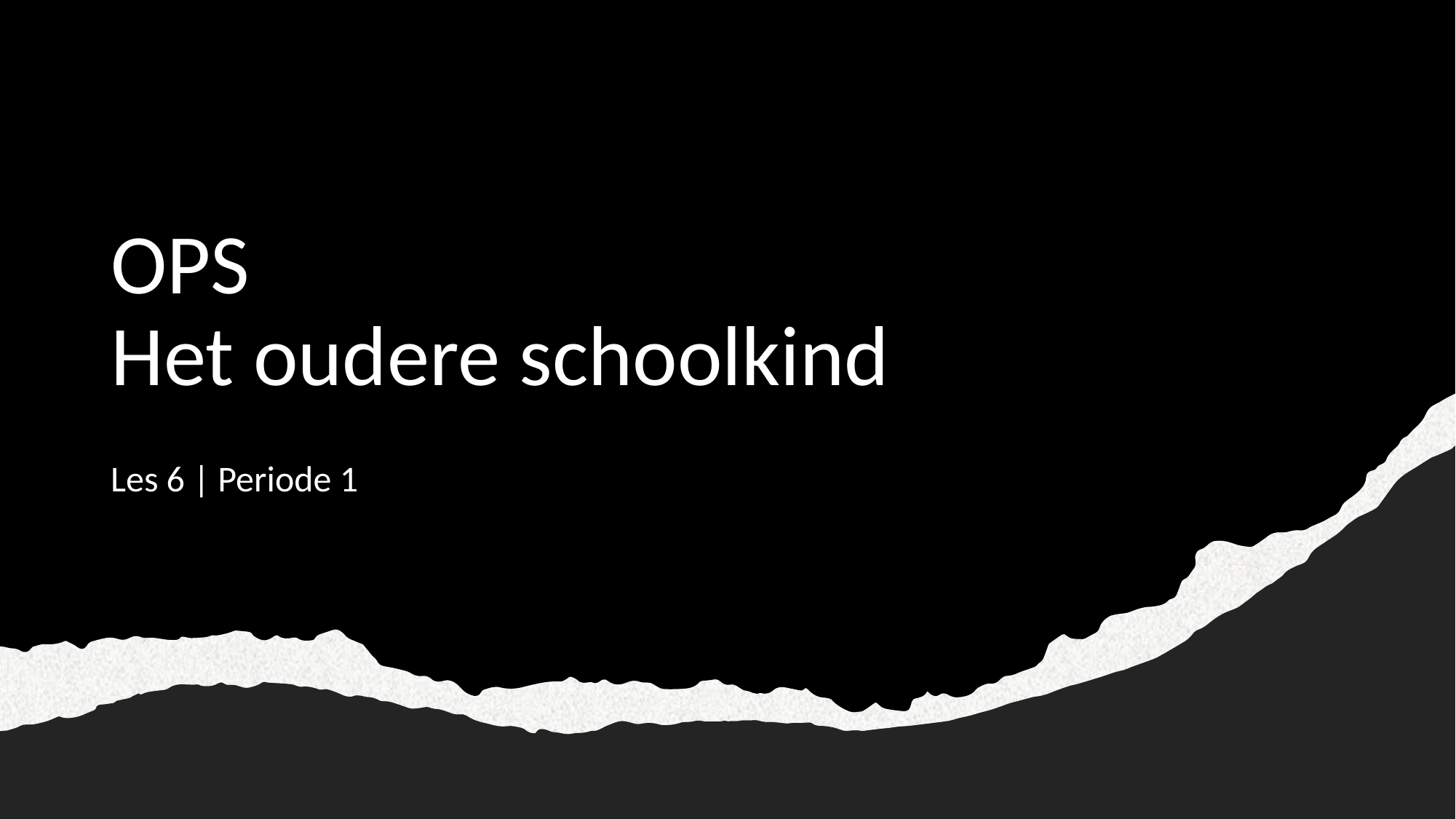

# OPS Het oudere schoolkind

Les 6 | Periode 1